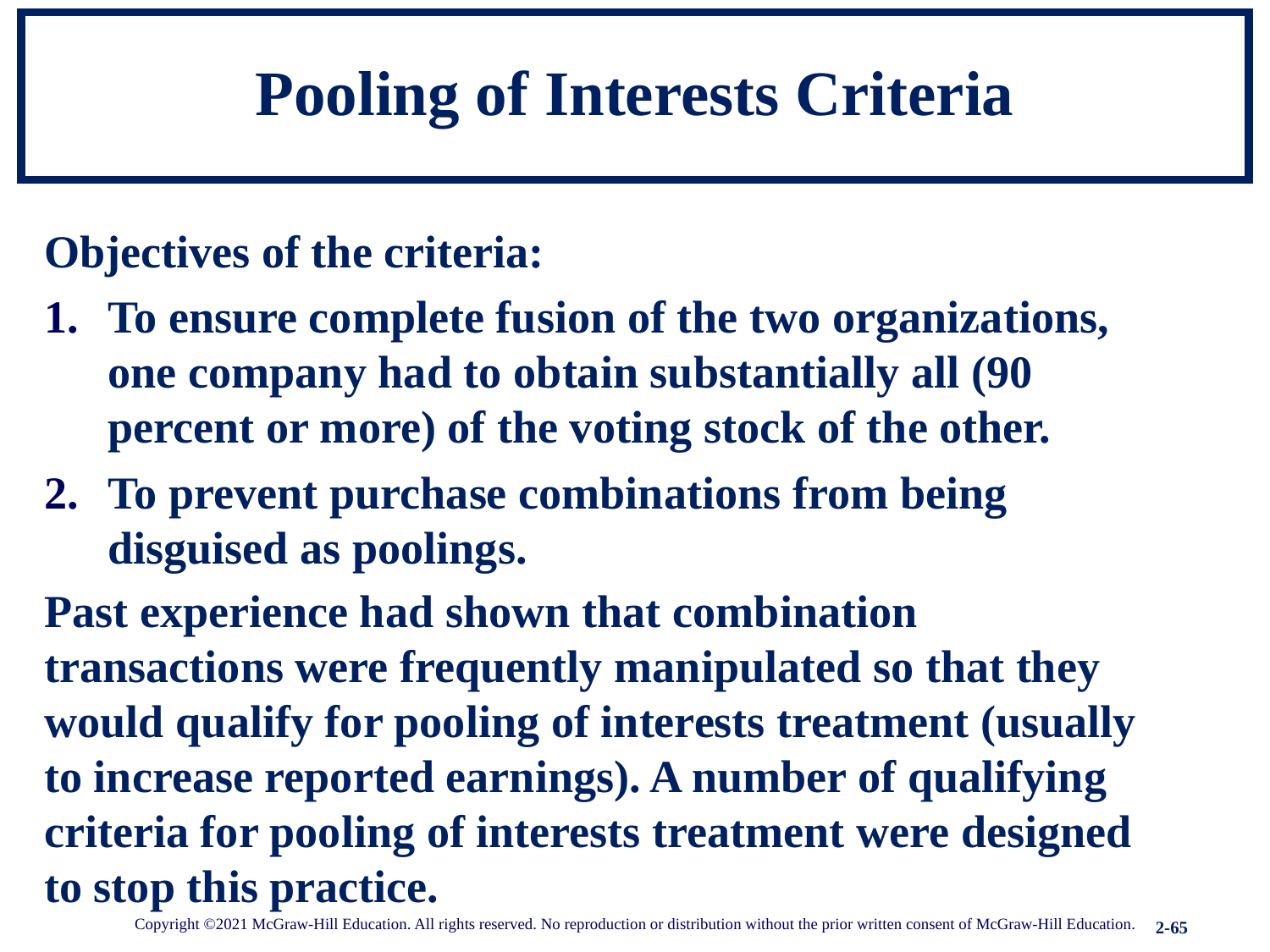

# Pooling of Interests Criteria
Objectives of the criteria:
To ensure complete fusion of the two organizations, one company had to obtain substantially all (90 percent or more) of the voting stock of the other.
To prevent purchase combinations from being disguised as poolings.
Past experience had shown that combination transactions were frequently manipulated so that they would qualify for pooling of interests treatment (usually to increase reported earnings). A number of qualifying criteria for pooling of interests treatment were designed to stop this practice.
Copyright ©2021 McGraw-Hill Education. All rights reserved. No reproduction or distribution without the prior written consent of McGraw-Hill Education.
2-65